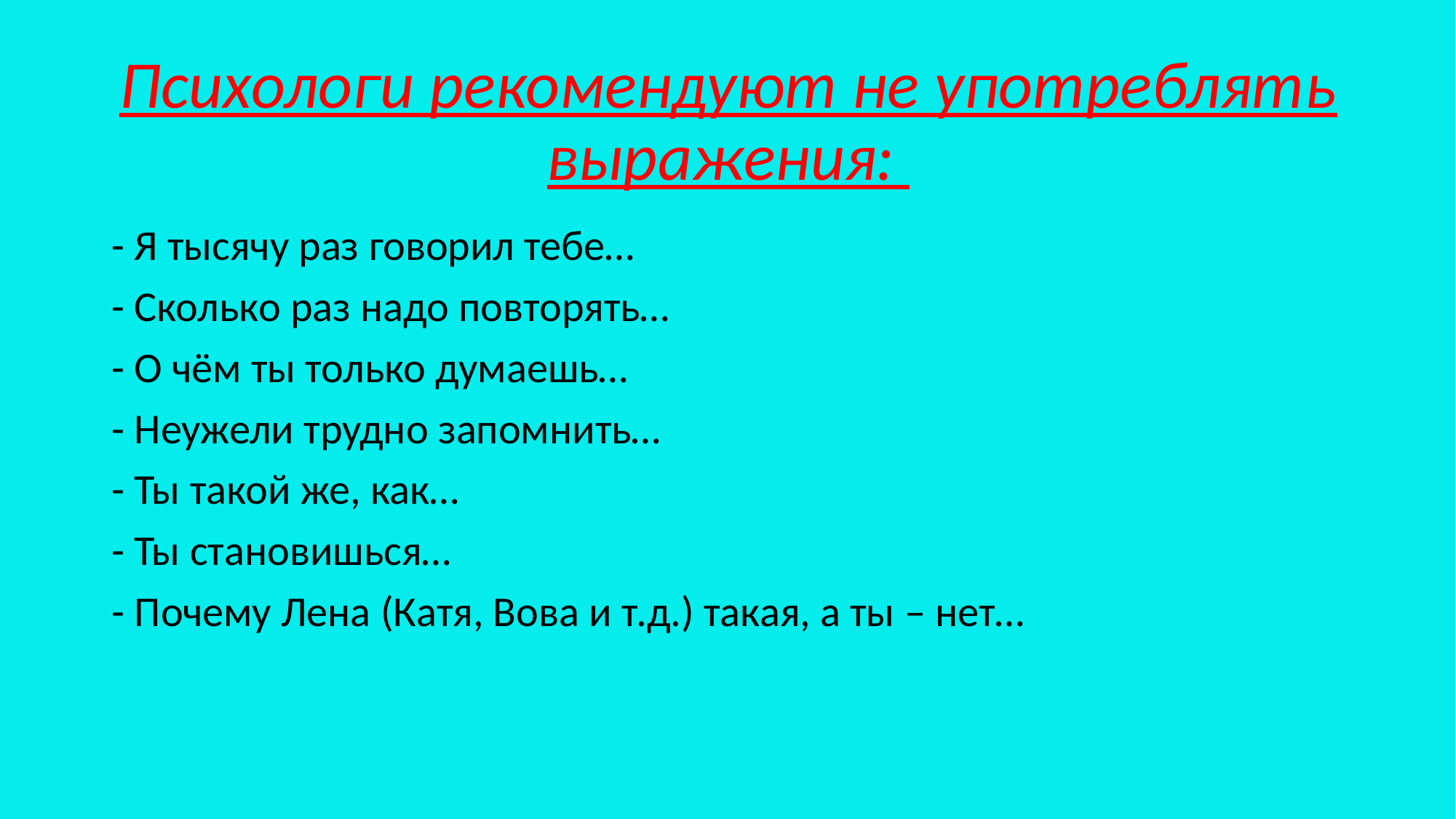

# Психологи рекомендуют не употреблять выражения:
- Я тысячу раз говорил тебе…
- Сколько раз надо повторять…
- О чём ты только думаешь…
- Неужели трудно запомнить…
- Ты такой же, как…
- Ты становишься…
- Почему Лена (Катя, Вова и т.д.) такая, а ты – нет…